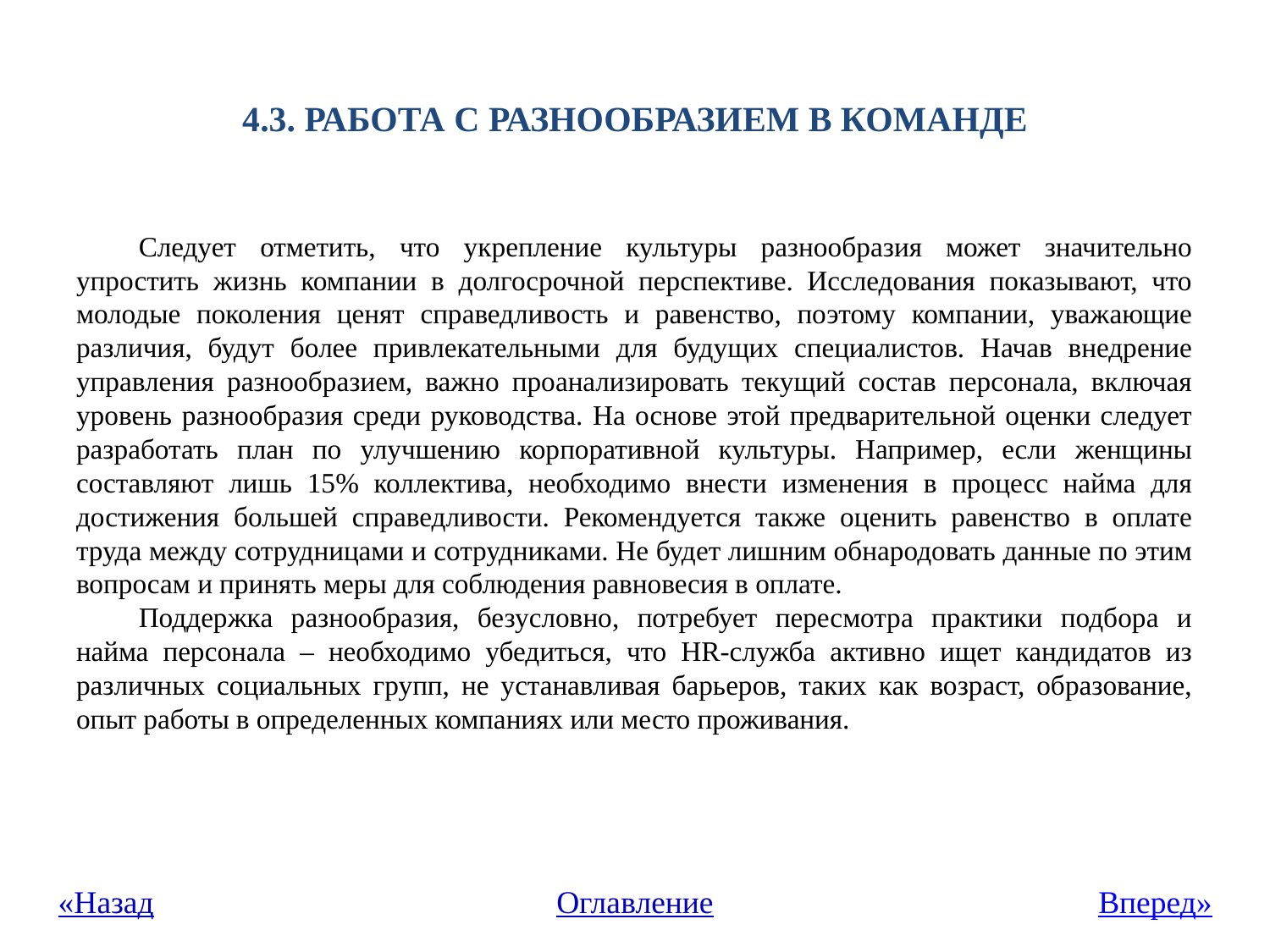

# 4.3. РАБОТА С РАЗНООБРАЗИЕМ В КОМАНДЕ
Следует отметить, что укрепление культуры разнообразия может значительно упростить жизнь компании в долгосрочной перспективе. Исследования показывают, что молодые поколения ценят справедливость и равенство, поэтому компании, уважающие различия, будут более привлекательными для будущих специалистов. Начав внедрение управления разнообразием, важно проанализировать текущий состав персонала, включая уровень разнообразия среди руководства. На основе этой предварительной оценки следует разработать план по улучшению корпоративной культуры. Например, если женщины составляют лишь 15% коллектива, необходимо внести изменения в процесс найма для достижения большей справедливости. Рекомендуется также оценить равенство в оплате труда между сотрудницами и сотрудниками. Не будет лишним обнародовать данные по этим вопросам и принять меры для соблюдения равновесия в оплате.
Поддержка разнообразия, безусловно, потребует пересмотра практики подбора и найма персонала – необходимо убедиться, что HR-служба активно ищет кандидатов из различных социальных групп, не устанавливая барьеров, таких как возраст, образование, опыт работы в определенных компаниях или место проживания.

«Назад
Оглавление
Вперед»